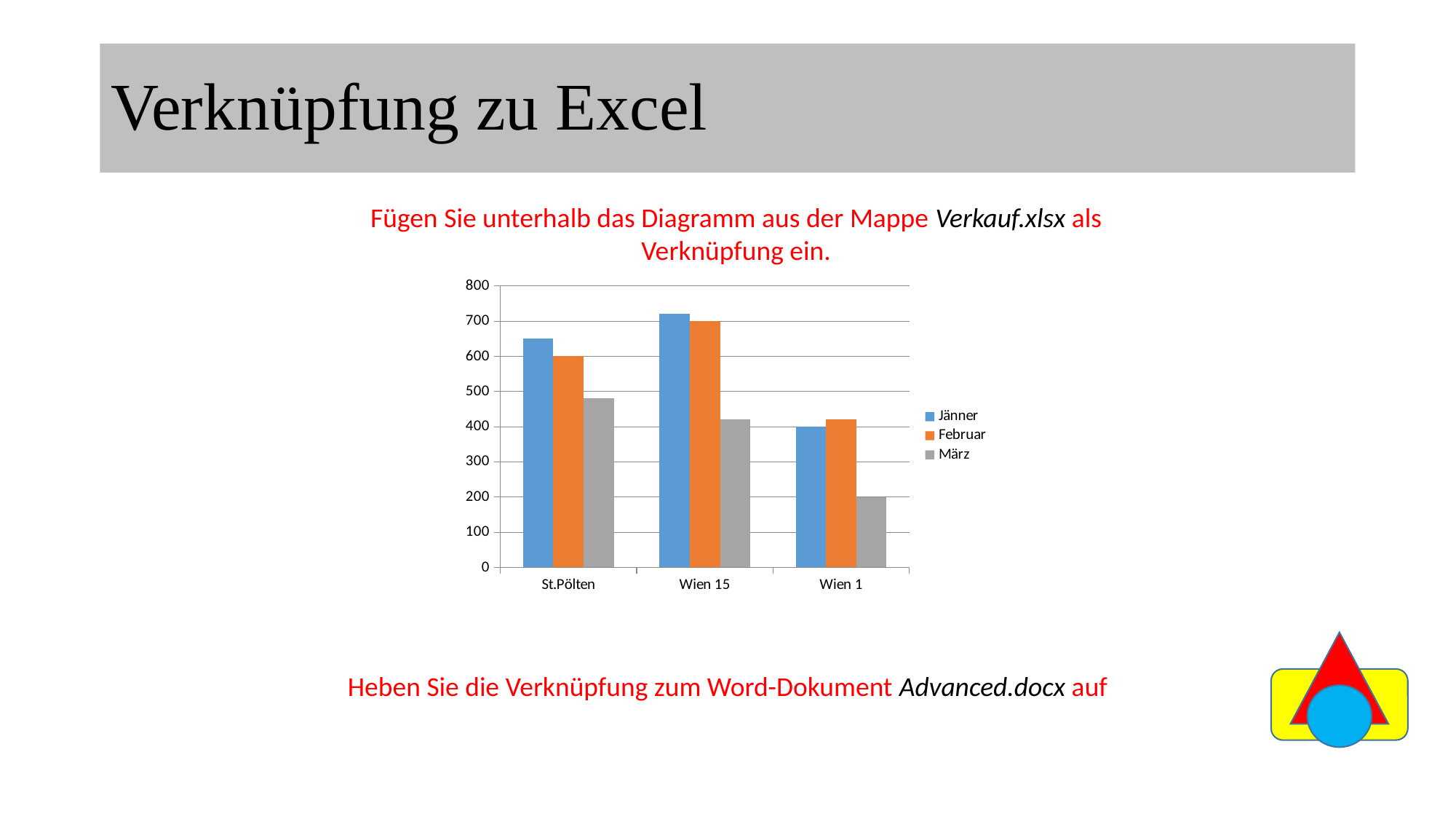

# Verknüpfung zu Excel
Fügen Sie unterhalb das Diagramm aus der Mappe Verkauf.xlsx als Verknüpfung ein.

### Chart

| Category | Jänner | Februar | März |
|---|---|---|---|
| St.Pölten | 650.0 | 600.0 | 480.0 |
| Wien 15 | 720.0 | 700.0 | 420.0 |
| Wien 1 | 400.0 | 420.0 | 200.0 |
Heben Sie die Verknüpfung zum Word-Dokument Advanced.docx auf